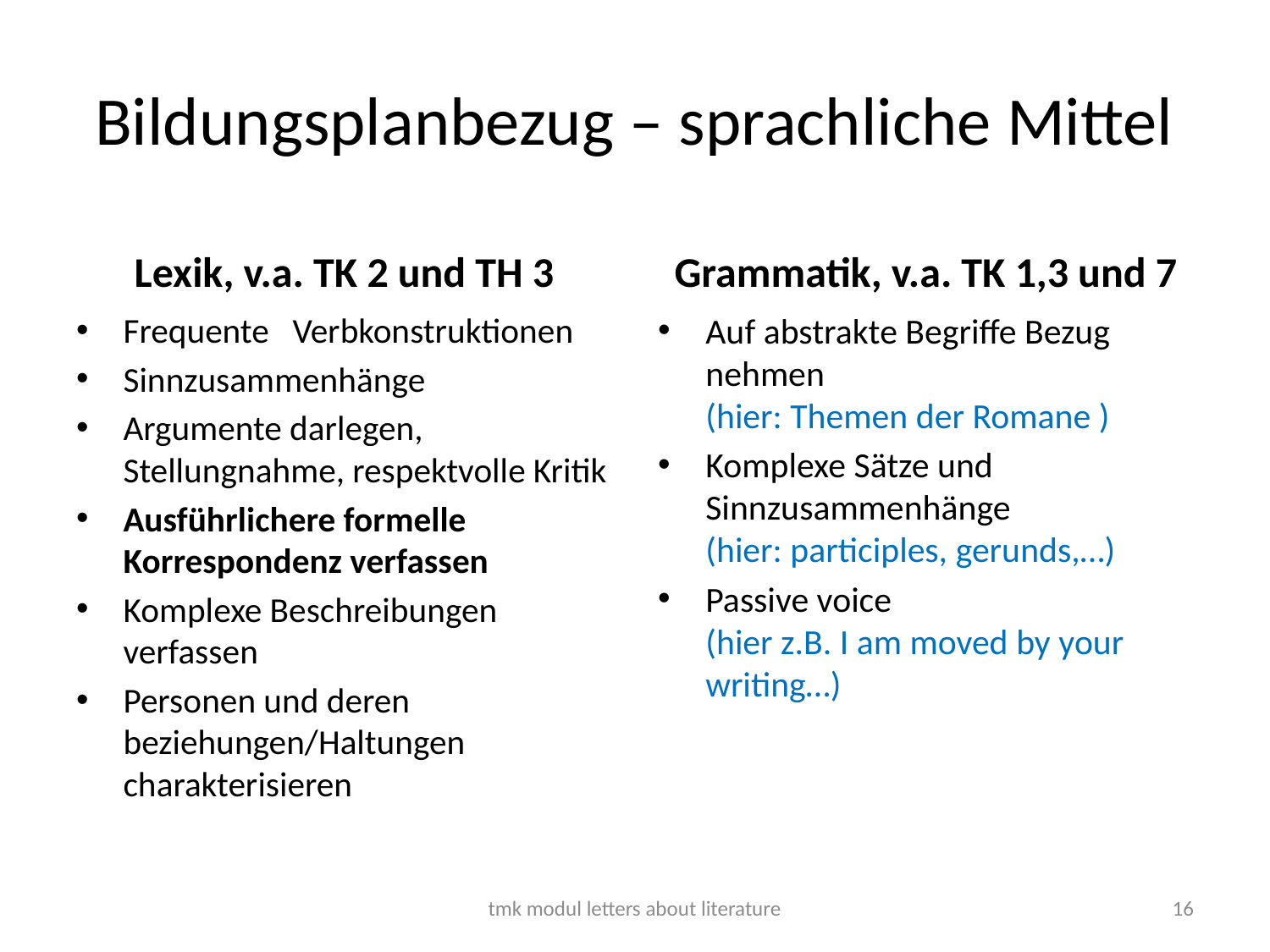

# Bildungsplanbezug – sprachliche Mittel
Lexik, v.a. TK 2 und TH 3
Grammatik, v.a. TK 1,3 und 7
Frequente   Verbkonstruktionen
Sinnzusammenhänge
Argumente darlegen, Stellungnahme, respektvolle Kritik
Ausführlichere formelle Korrespondenz verfassen
Komplexe Beschreibungen verfassen
Personen und deren beziehungen/Haltungen charakterisieren
Auf abstrakte Begriffe Bezug nehmen
(hier: Themen der Romane )
Komplexe Sätze und Sinnzusammenhänge
(hier: participles, gerunds,…)
Passive voice
(hier z.B. I am moved by your writing…)

tmk modul letters about literature
16